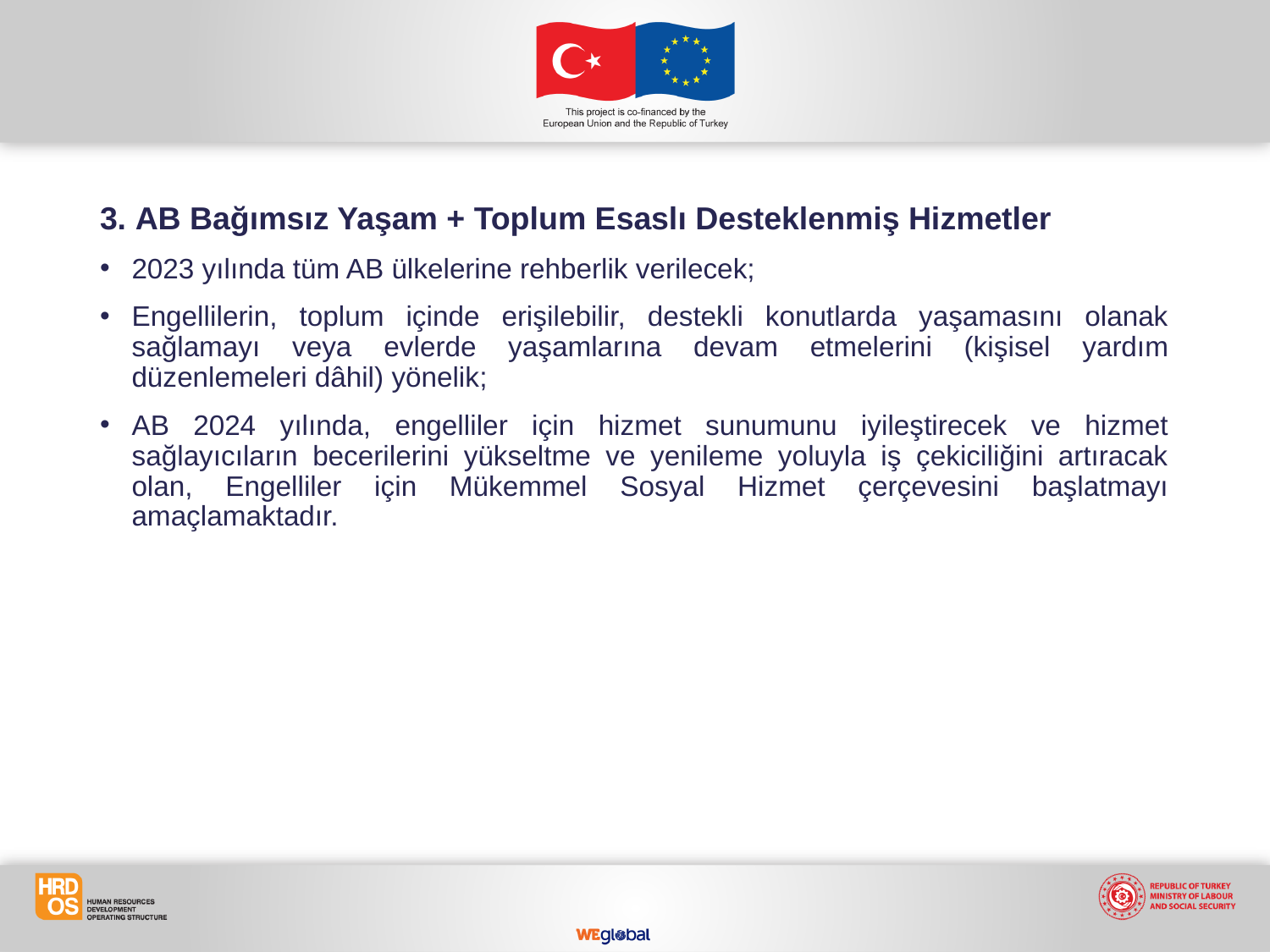

3. AB Bağımsız Yaşam + Toplum Esaslı Desteklenmiş Hizmetler
2023 yılında tüm AB ülkelerine rehberlik verilecek;
Engellilerin, toplum içinde erişilebilir, destekli konutlarda yaşamasını olanak sağlamayı veya evlerde yaşamlarına devam etmelerini (kişisel yardım düzenlemeleri dâhil) yönelik;
AB 2024 yılında, engelliler için hizmet sunumunu iyileştirecek ve hizmet sağlayıcıların becerilerini yükseltme ve yenileme yoluyla iş çekiciliğini artıracak olan, Engelliler için Mükemmel Sosyal Hizmet çerçevesini başlatmayı amaçlamaktadır.